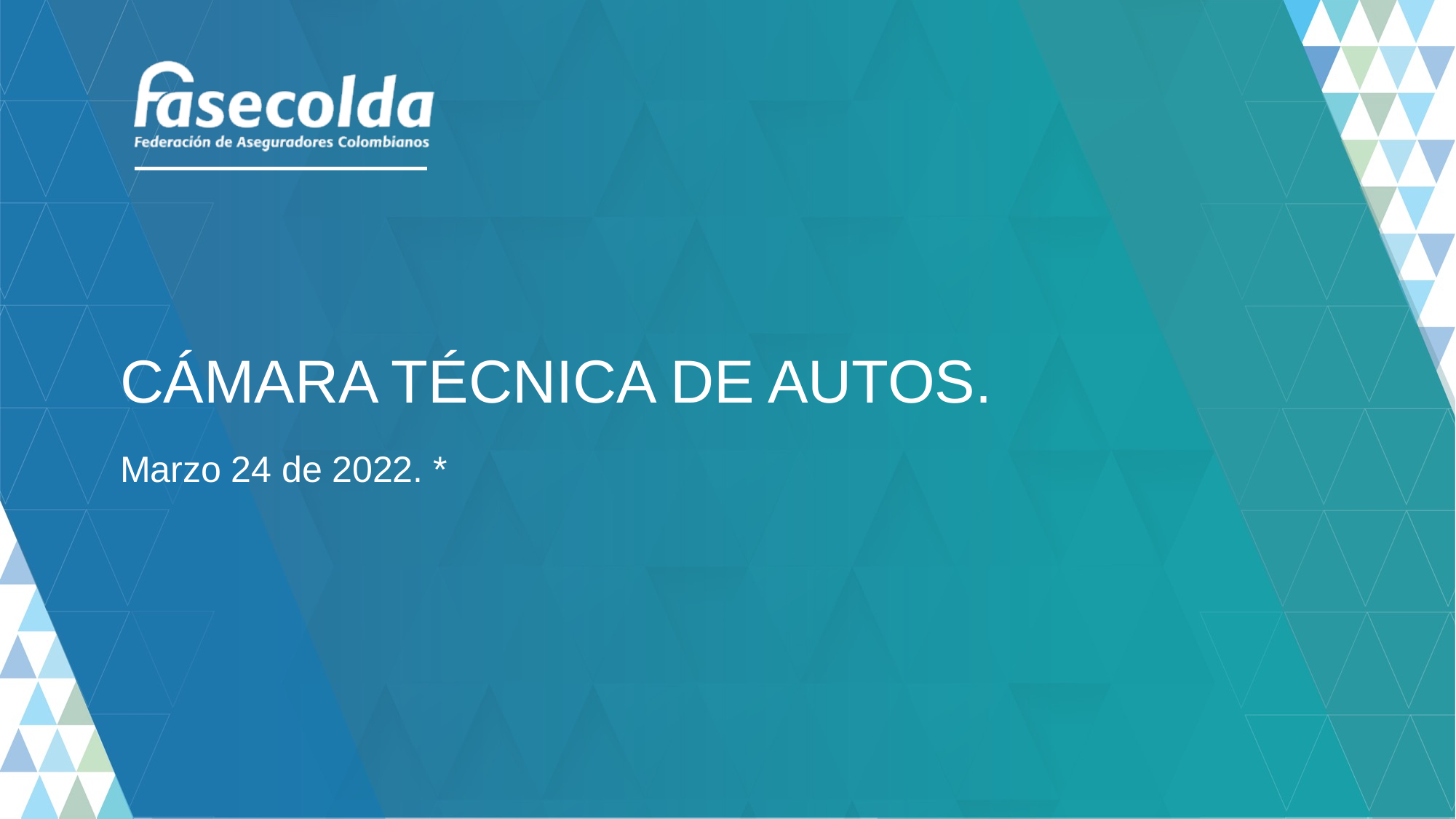

# CÁMARA TÉCNICA DE AUTOS.
Marzo 24 de 2022. *